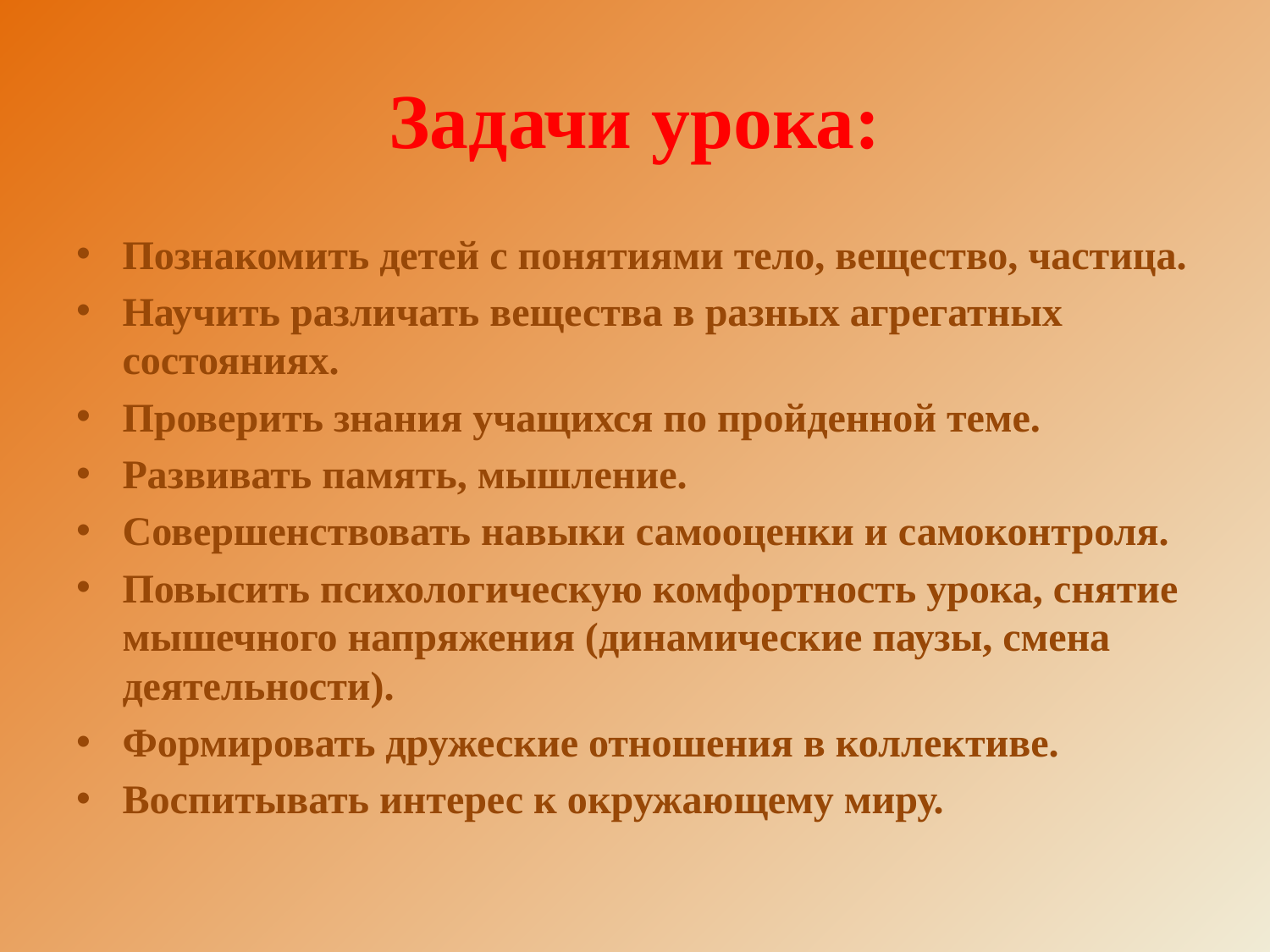

# Задачи урока:
Познакомить детей с понятиями тело, вещество, частица.
Научить различать вещества в разных агрегатных состояниях.
Проверить знания учащихся по пройденной теме.
Развивать память, мышление.
Совершенствовать навыки самооценки и самоконтроля.
Повысить психологическую комфортность урока, снятие мышечного напряжения (динамические паузы, смена деятельности).
Формировать дружеские отношения в коллективе.
Воспитывать интерес к окружающему миру.